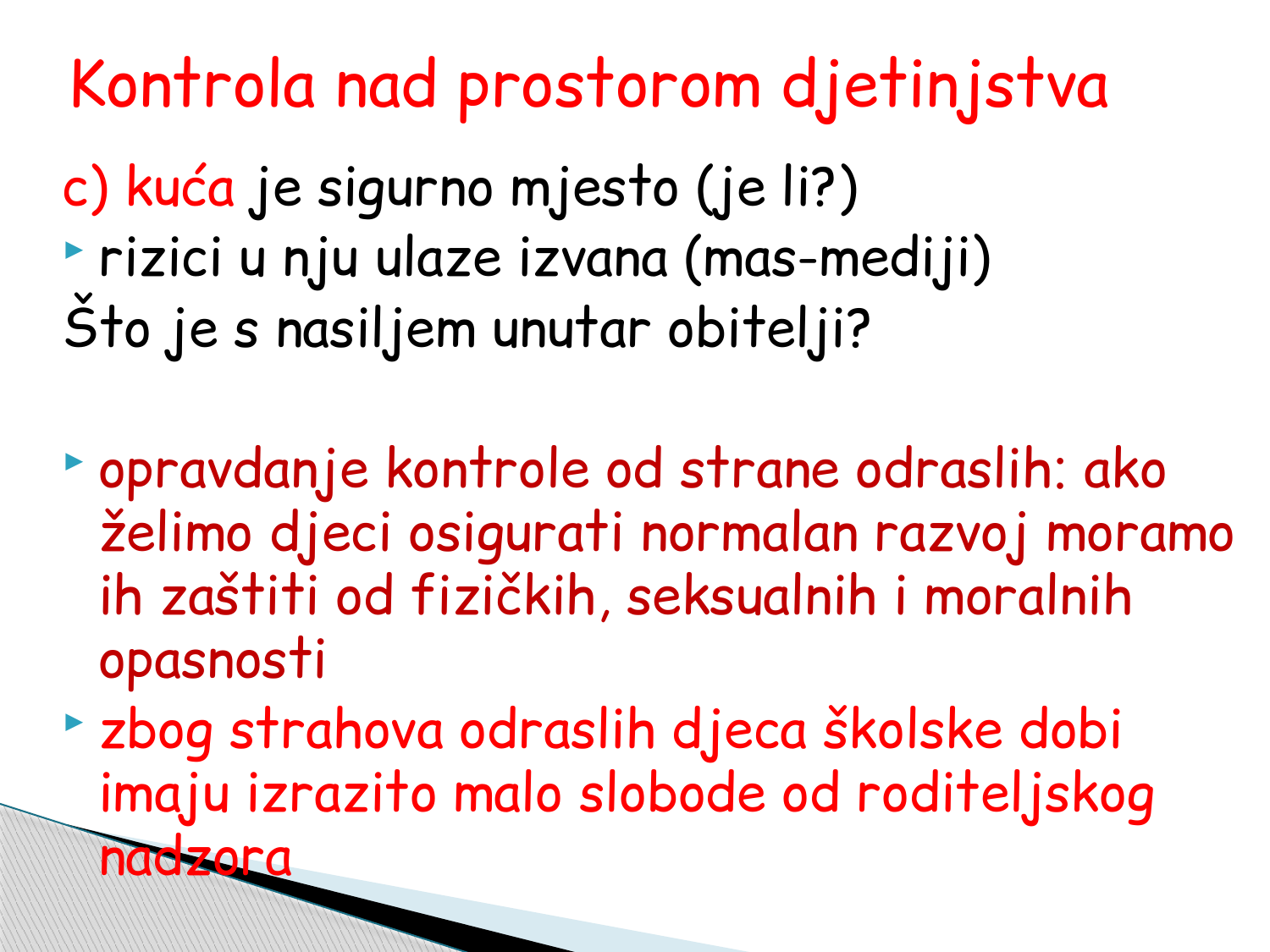

# Kontrola nad prostorom djetinjstva
c) kuća je sigurno mjesto (je li?)
rizici u nju ulaze izvana (mas-mediji)
Što je s nasiljem unutar obitelji?

opravdanje kontrole od strane odraslih: ako želimo djeci osigurati normalan razvoj moramo ih zaštiti od fizičkih, seksualnih i moralnih opasnosti
zbog strahova odraslih djeca školske dobi imaju izrazito malo slobode od roditeljskog nadzora